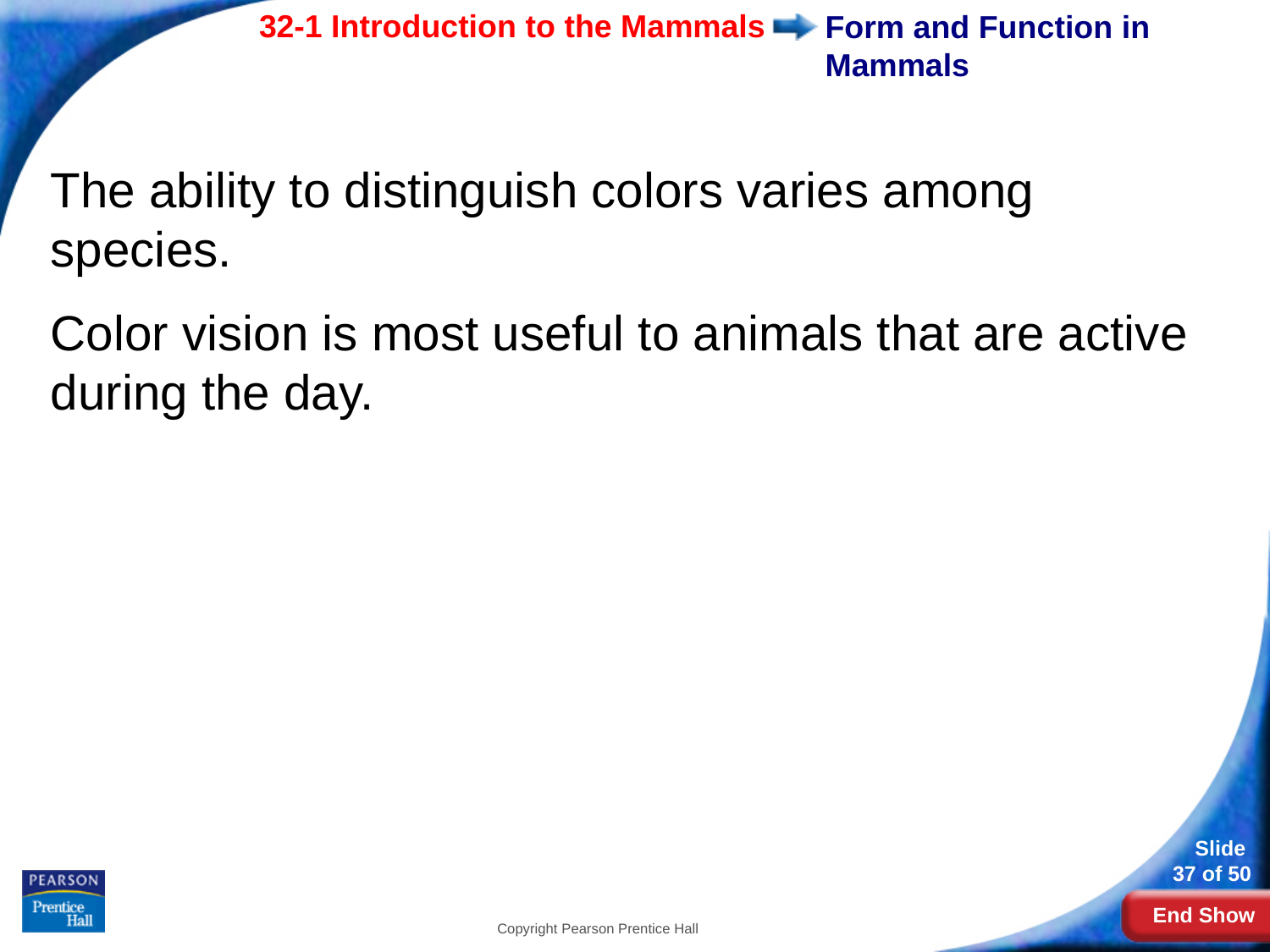

# Form and Function in Mammals
The ability to distinguish colors varies among species.
Color vision is most useful to animals that are active during the day.
Copyright Pearson Prentice Hall